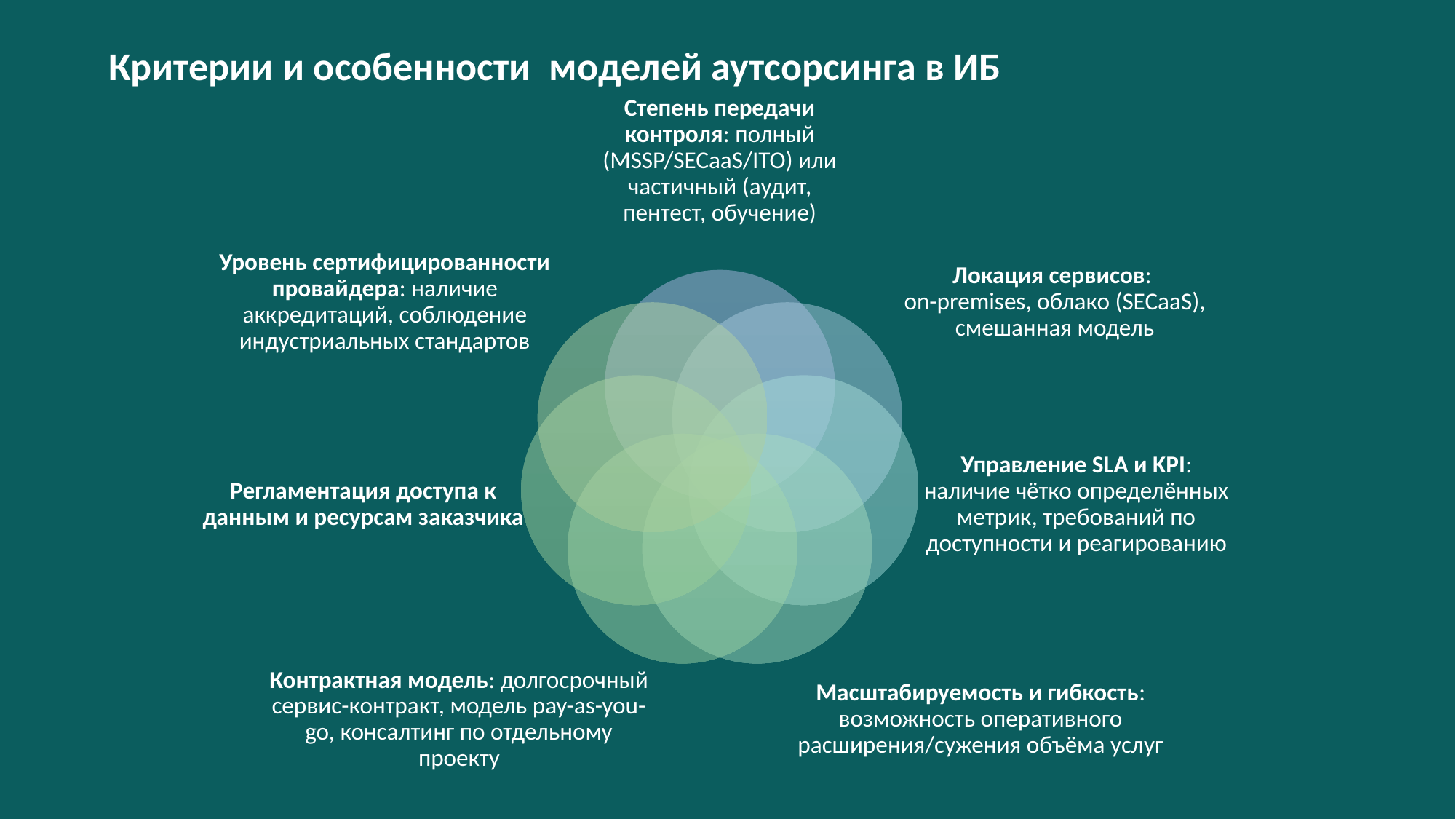

# Критерии и особенности  моделей аутсорсинга в ИБ
Степень передачи контроля: полный (MSSP/SECaaS/ITO) или частичный (аудит, пентест, обучение)
Локация сервисов:
on-premises, облако (SECaaS), смешанная модель
Управление SLA и KPI: наличие чётко определённых метрик, требований по доступности и реагированию
Масштабируемость и гибкость: возможность оперативного расширения/сужения объёма услуг
Контрактная модель: долгосрочный сервис-контракт, модель pay-as-you-go, консалтинг по отдельному проекту
Регламентация доступа к данным и ресурсам заказчика
Уровень сертифицированности провайдера: наличие аккредитаций, соблюдение индустриальных стандартов
.
.